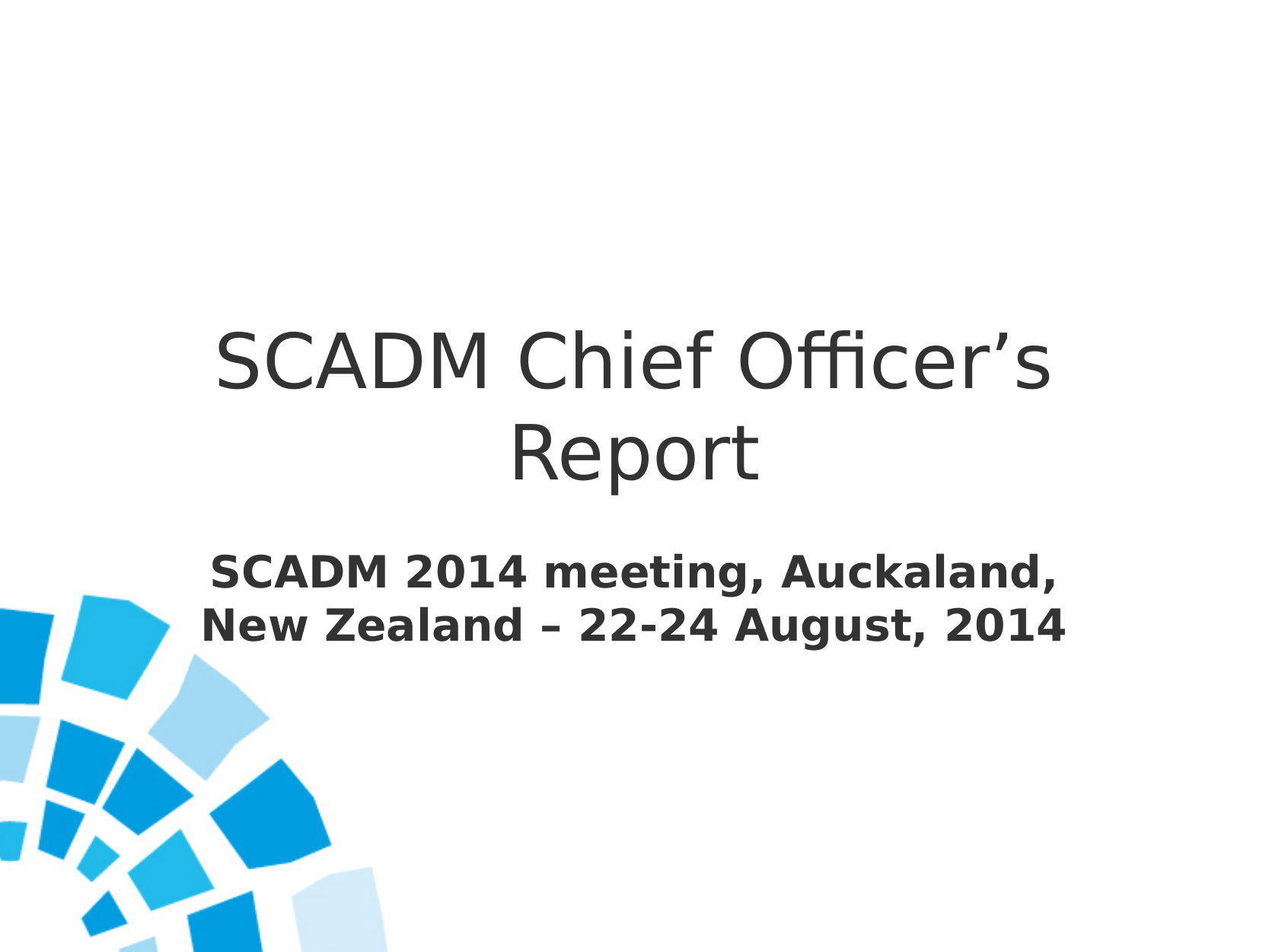

# SCADM Chief Officer’s Report
SCADM 2014 meeting, Auckaland, New Zealand – 22-24 August, 2014